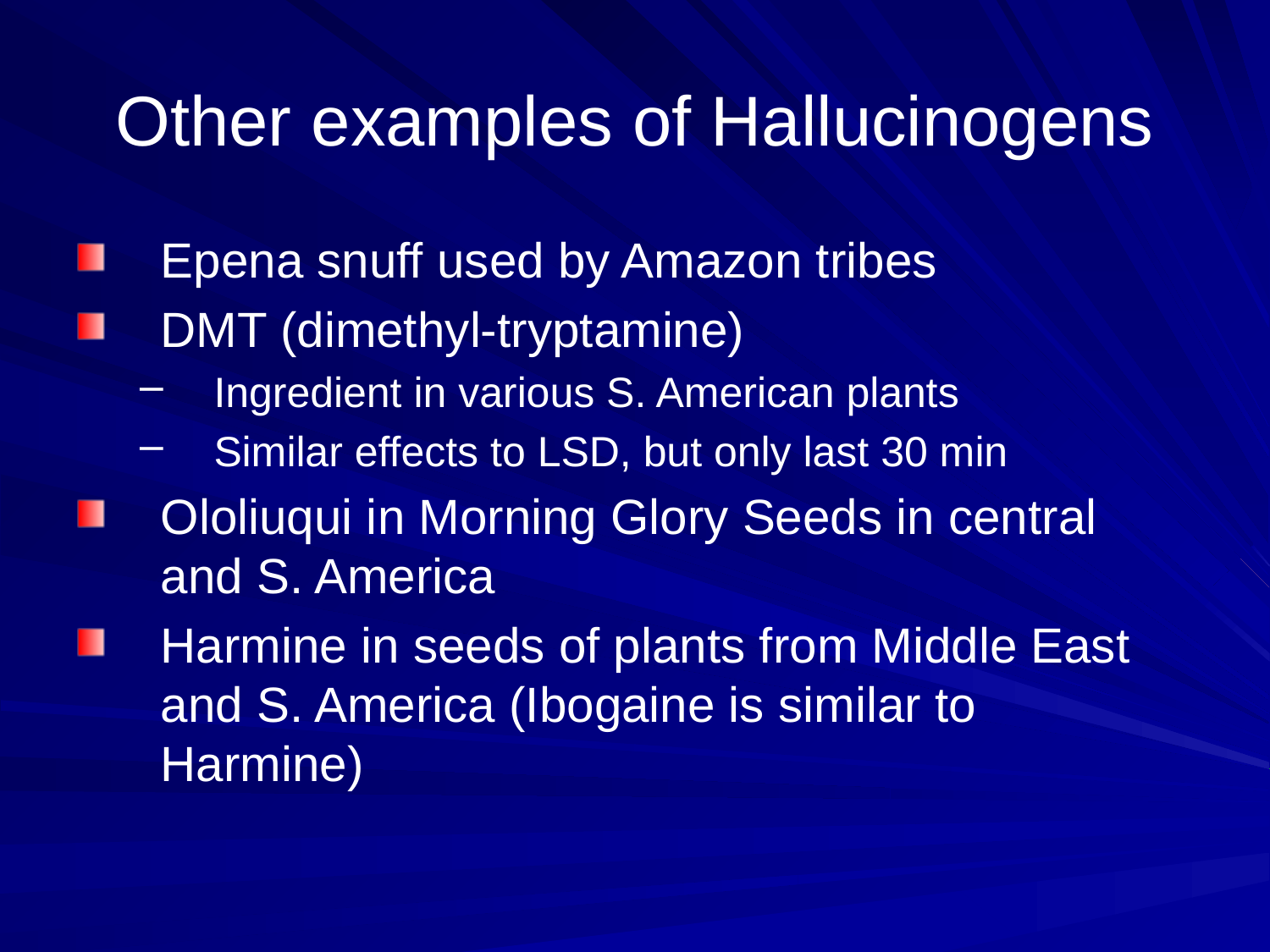

# Other examples of Hallucinogens
Epena snuff used by Amazon tribes
DMT (dimethyl-tryptamine)
Ingredient in various S. American plants
Similar effects to LSD, but only last 30 min
Ololiuqui in Morning Glory Seeds in central and S. America
Harmine in seeds of plants from Middle East and S. America (Ibogaine is similar to Harmine)